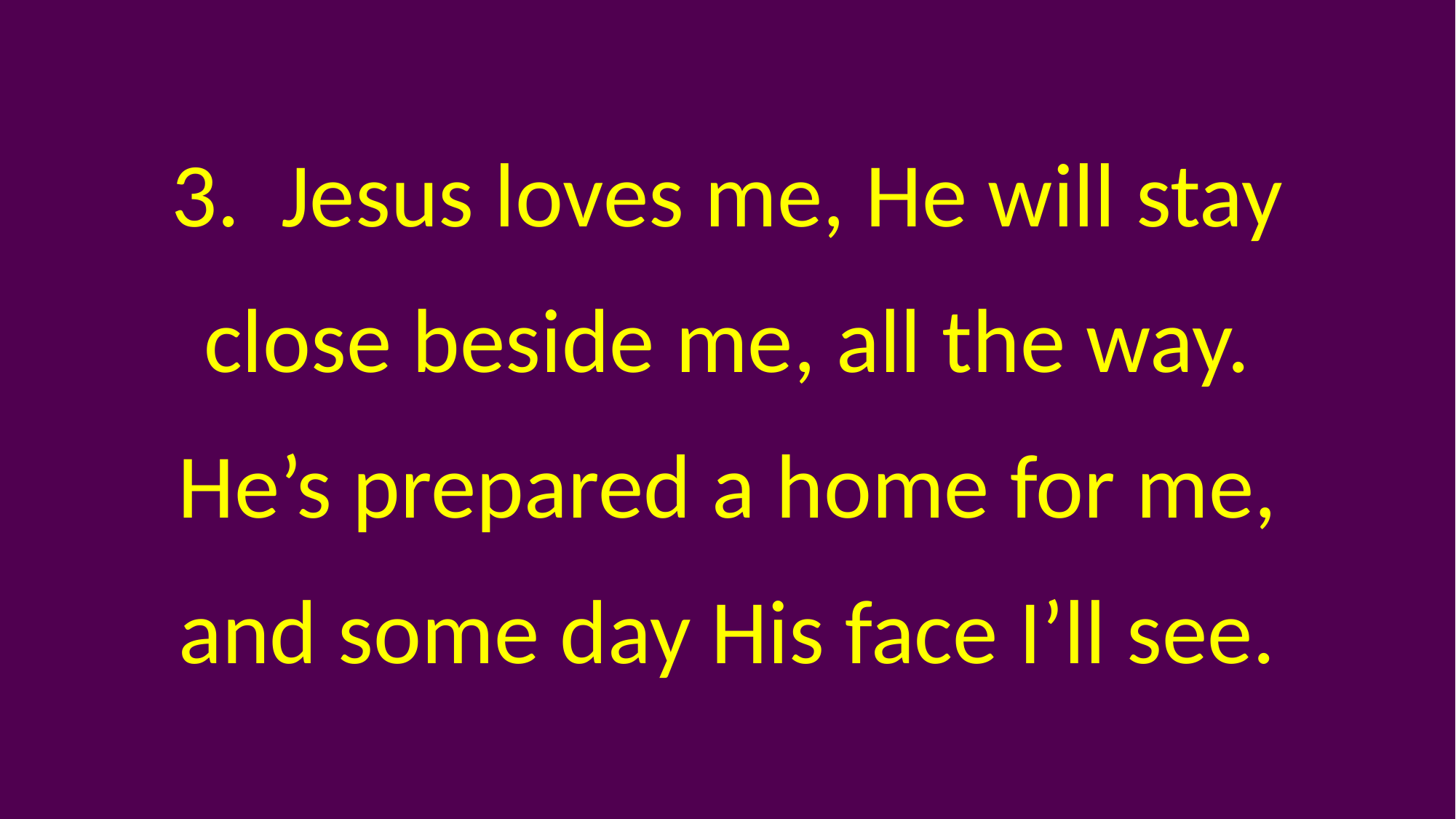

3.  Jesus loves me, He will stay
close beside me, all the way.
He’s prepared a home for me,
and some day His face I’ll see.